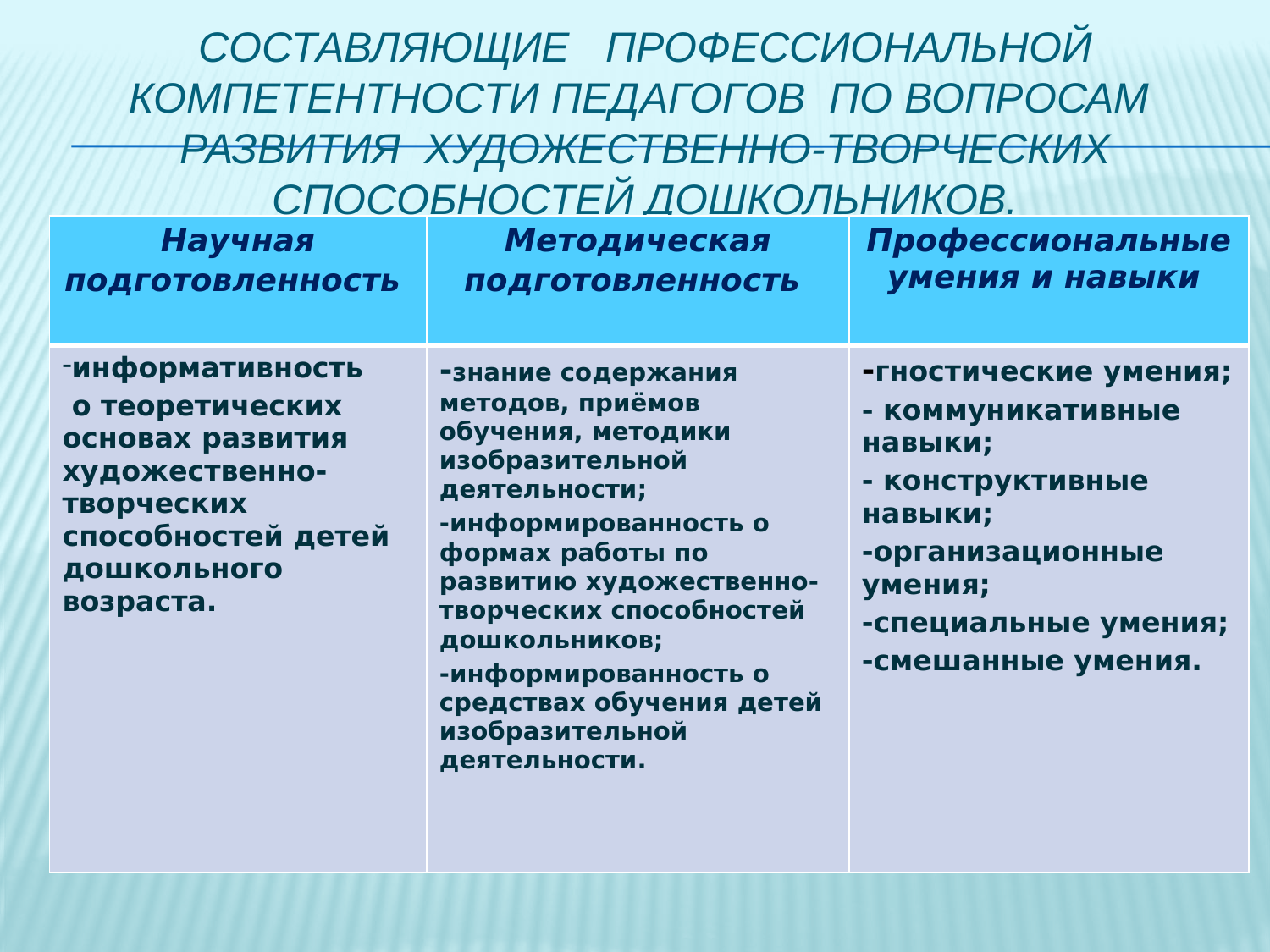

# Cоставляющие   профессиональной компетентности педагогов  по вопросам  развития  художественно-творческих способностей дошкольников.
| Научная подготовленность | Методическая подготовленность | Профессиональные умения и навыки |
| --- | --- | --- |
| информативность о теоретических основах развития художественно-творческих способностей детей дошкольного возраста. | -знание содержания методов, приёмов обучения, методики изобразительной деятельности; -информированность о формах работы по развитию художественно-творческих способностей дошкольников; -информированность о средствах обучения детей изобразительной деятельности. | -гностические умения; - коммуникативные навыки; - конструктивные навыки; -организационные умения; -специальные умения; -смешанные умения. |